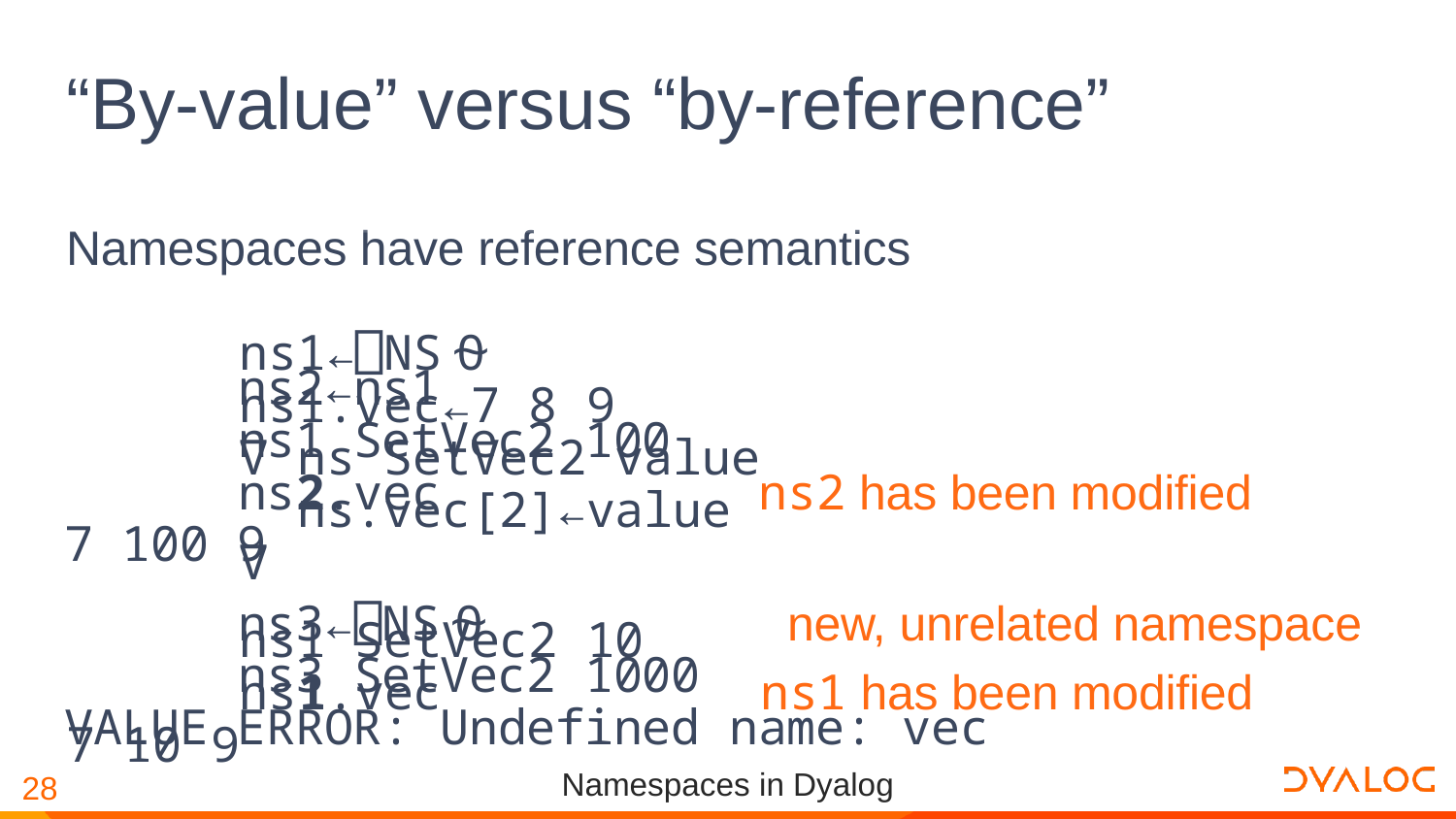

28

# “By-value” versus “by-reference”
Namespaces have reference semantics

      ns1←⎕NS⍬
      ns1.vec←7 8 9
      ∇ ns SetVec2 value
        ns.vec[2]←value
      ∇

      ns1 SetVec2 10
      ns1.vec           ns1 has been modified
7 10 9

      ns2←ns1
      ns1 SetVec2 100
      ns2.vec           ns2 has been modified
7 100 9

      ns3←⎕NS⍬          new, unrelated namespace
      ns3 SetVec2 1000
VALUE ERROR: Undefined name: vec